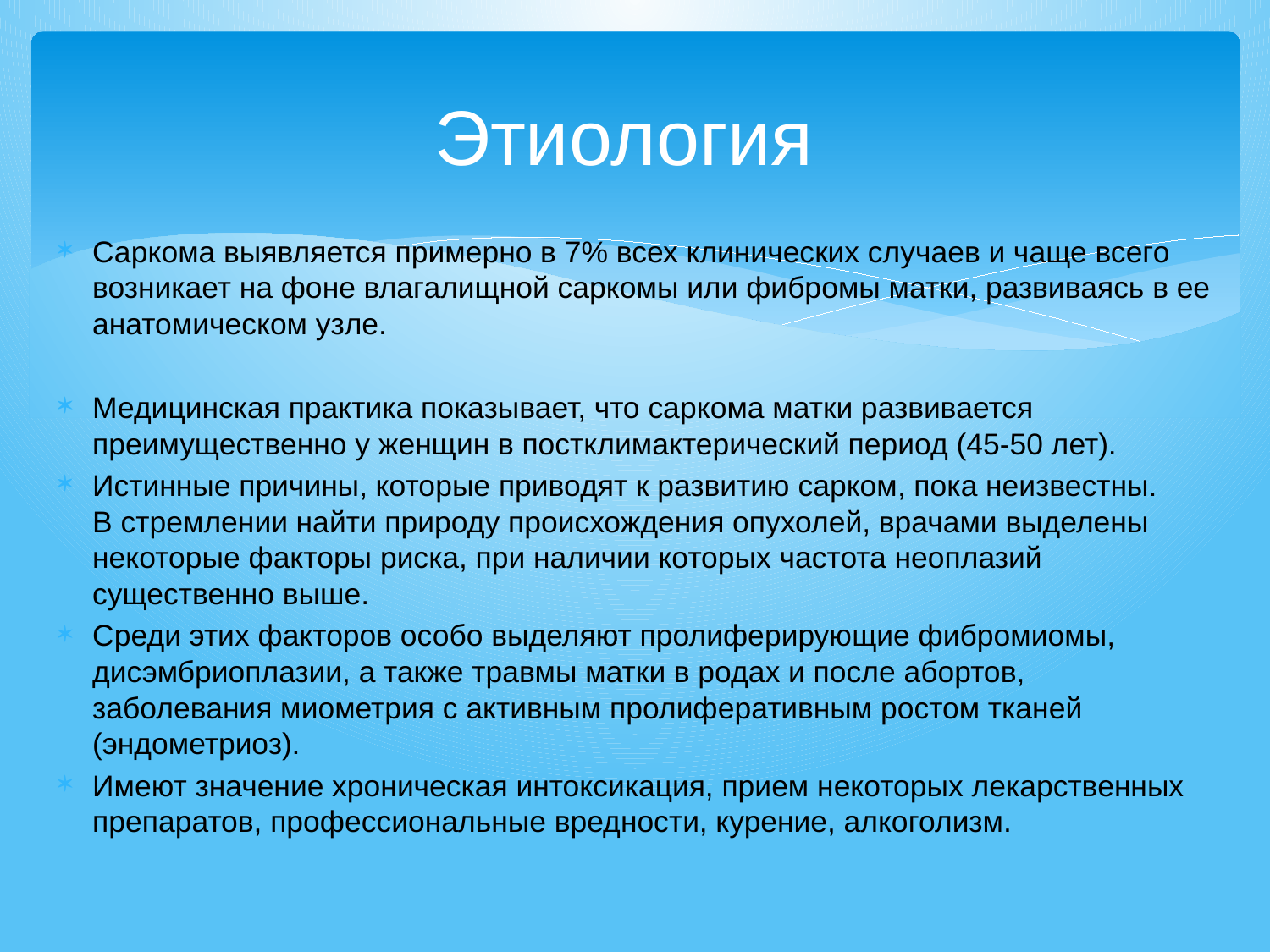

# Этиология
Саркома выявляется примерно в 7% всех клинических случаев и чаще всего возникает на фоне влагалищной саркомы или фибромы матки, развиваясь в ее анатомическом узле.

Медицинская практика показывает, что саркома матки развивается преимущественно у женщин в постклимактерический период (45-50 лет).
Истинные причины, которые приводят к развитию сарком, пока неизвестны. В стремлении найти природу происхождения опухолей, врачами выделены некоторые факторы риска, при наличии которых частота неоплазий существенно выше.
Среди этих факторов особо выделяют пролиферирующие фибромиомы, дисэмбриоплазии, а также травмы матки в родах и после абортов, заболевания миометрия с активным пролиферативным ростом тканей (эндометриоз).
Имеют значение хроническая интоксикация, прием некоторых лекарственных препаратов, профессиональные вредности, курение, алкоголизм.